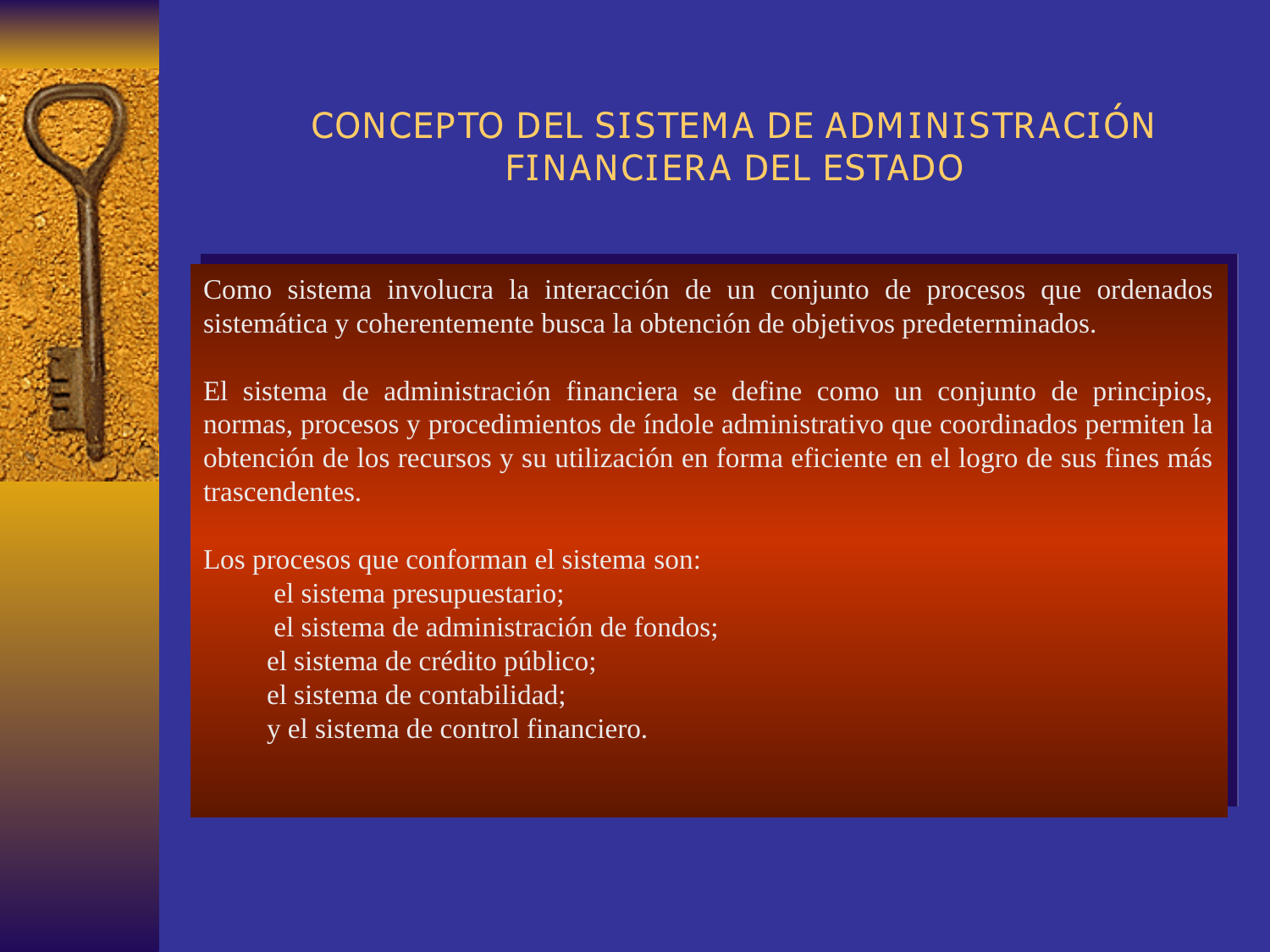

# CONCEPTO DEL SISTEMA DE ADMINISTRACIÓN FINANCIERA DEL ESTADO
Como sistema involucra la interacción de un conjunto de procesos que ordenados sistemática y coherentemente busca la obtención de objetivos predeterminados.

El sistema de administración financiera se define como un conjunto de principios, normas, procesos y procedimientos de índole administrativo que coordinados permiten la obtención de los recursos y su utilización en forma eficiente en el logro de sus fines más trascendentes.

Los procesos que conforman el sistema son:
 el sistema presupuestario;
 el sistema de administración de fondos;
el sistema de crédito público;
el sistema de contabilidad;
y el sistema de control financiero.